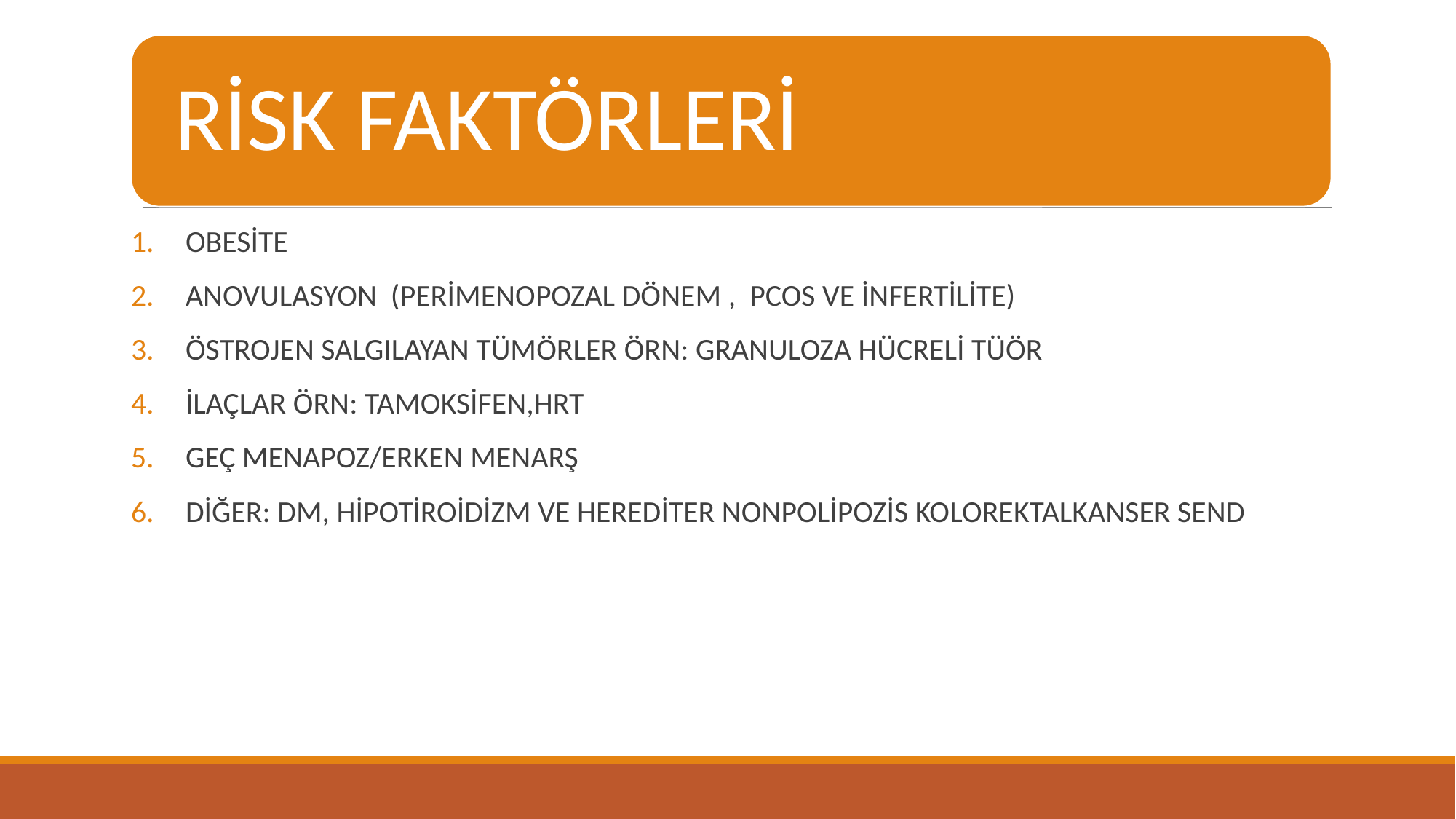

RİSK FAKTÖRLERİ
OBESİTE
ANOVULASYON  (PERİMENOPOZAL DÖNEM ,  PCOS VE İNFERTİLİTE)
ÖSTROJEN SALGILAYAN TÜMÖRLER ÖRN: GRANULOZA HÜCRELİ TÜÖR
İLAÇLAR ÖRN: TAMOKSİFEN,HRT
GEÇ MENAPOZ/ERKEN MENARŞ
DİĞER: DM, HİPOTİROİDİZM VE HEREDİTER NONPOLİPOZİS KOLOREKTALKANSER SEND